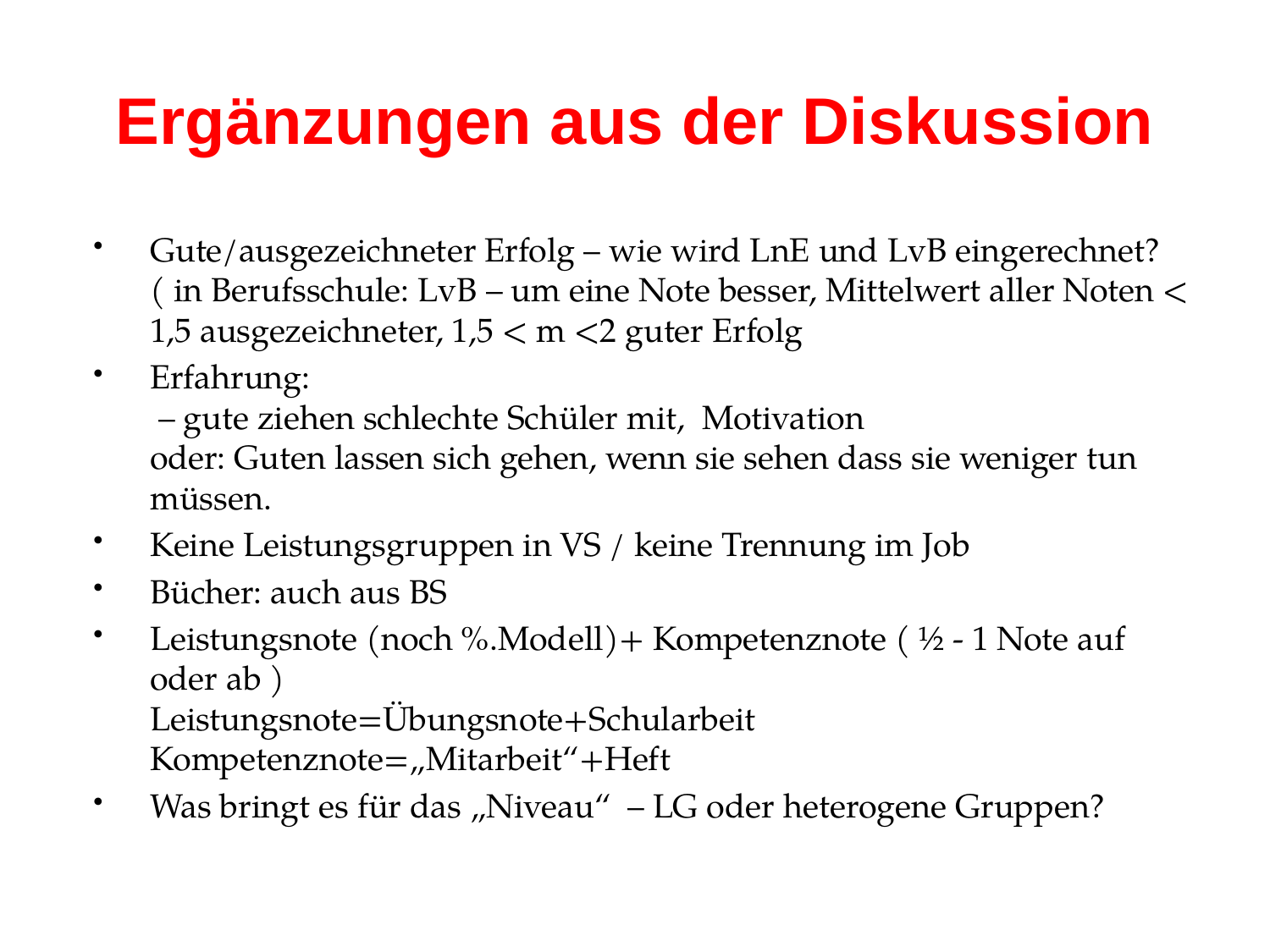

# Ergänzungen aus der Diskussion
Gute/ausgezeichneter Erfolg – wie wird LnE und LvB eingerechnet?
( in Berufsschule: LvB – um eine Note besser, Mittelwert aller Noten < 1,5 ausgezeichneter, 1,5 < m <2 guter Erfolg
Erfahrung:
 – gute ziehen schlechte Schüler mit,  Motivation
oder: Guten lassen sich gehen, wenn sie sehen dass sie weniger tun müssen.
Keine Leistungsgruppen in VS / keine Trennung im Job
Bücher: auch aus BS
Leistungsnote (noch %.Modell)+ Kompetenznote ( ½ - 1 Note auf oder ab )
Leistungsnote=Übungsnote+Schularbeit
Kompetenznote=„Mitarbeit“+Heft
Was bringt es für das „Niveau“  – LG oder heterogene Gruppen?